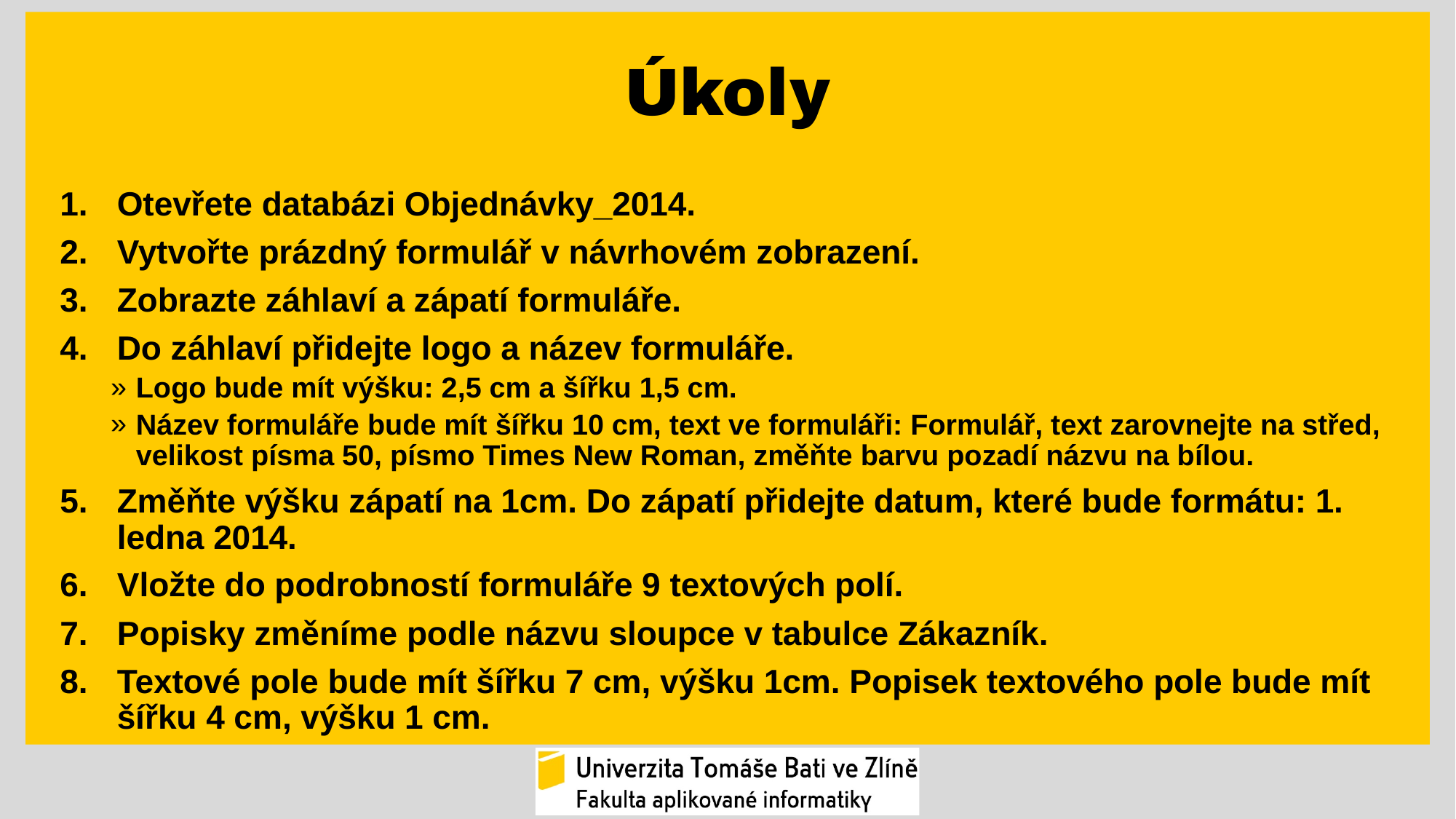

# Úkoly
Otevřete databázi Objednávky_2014.
Vytvořte prázdný formulář v návrhovém zobrazení.
Zobrazte záhlaví a zápatí formuláře.
Do záhlaví přidejte logo a název formuláře.
Logo bude mít výšku: 2,5 cm a šířku 1,5 cm.
Název formuláře bude mít šířku 10 cm, text ve formuláři: Formulář, text zarovnejte na střed, velikost písma 50, písmo Times New Roman, změňte barvu pozadí názvu na bílou.
Změňte výšku zápatí na 1cm. Do zápatí přidejte datum, které bude formátu: 1. ledna 2014.
Vložte do podrobností formuláře 9 textových polí.
Popisky změníme podle názvu sloupce v tabulce Zákazník.
Textové pole bude mít šířku 7 cm, výšku 1cm. Popisek textového pole bude mít šířku 4 cm, výšku 1 cm.